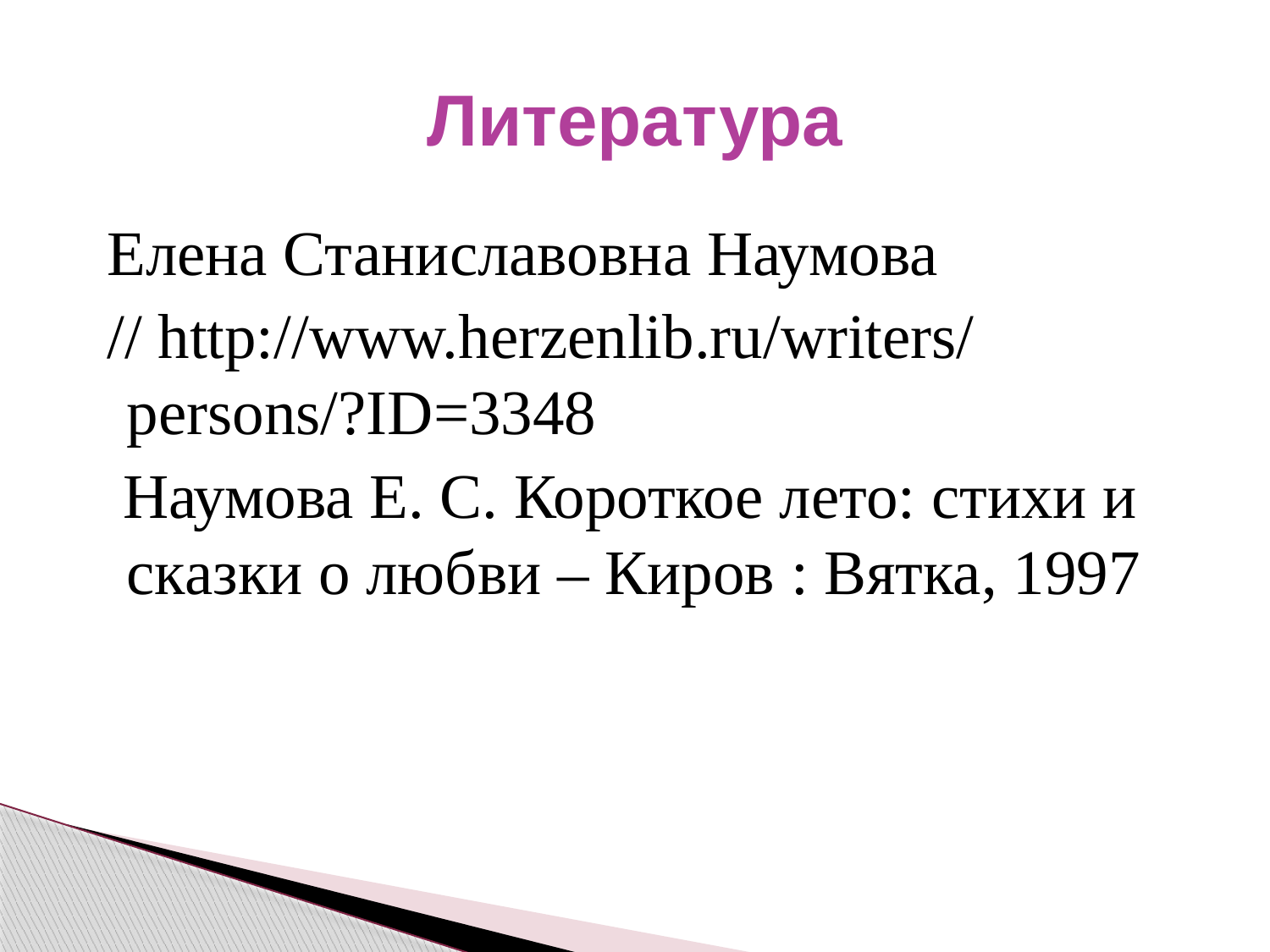

# Литература
 Елена Станиславовна Наумова
 // http://www.herzenlib.ru/writers/persons/?ID=3348
  Наумова Е. С. Короткое лето: стихи и сказки о любви – Киров : Вятка, 1997